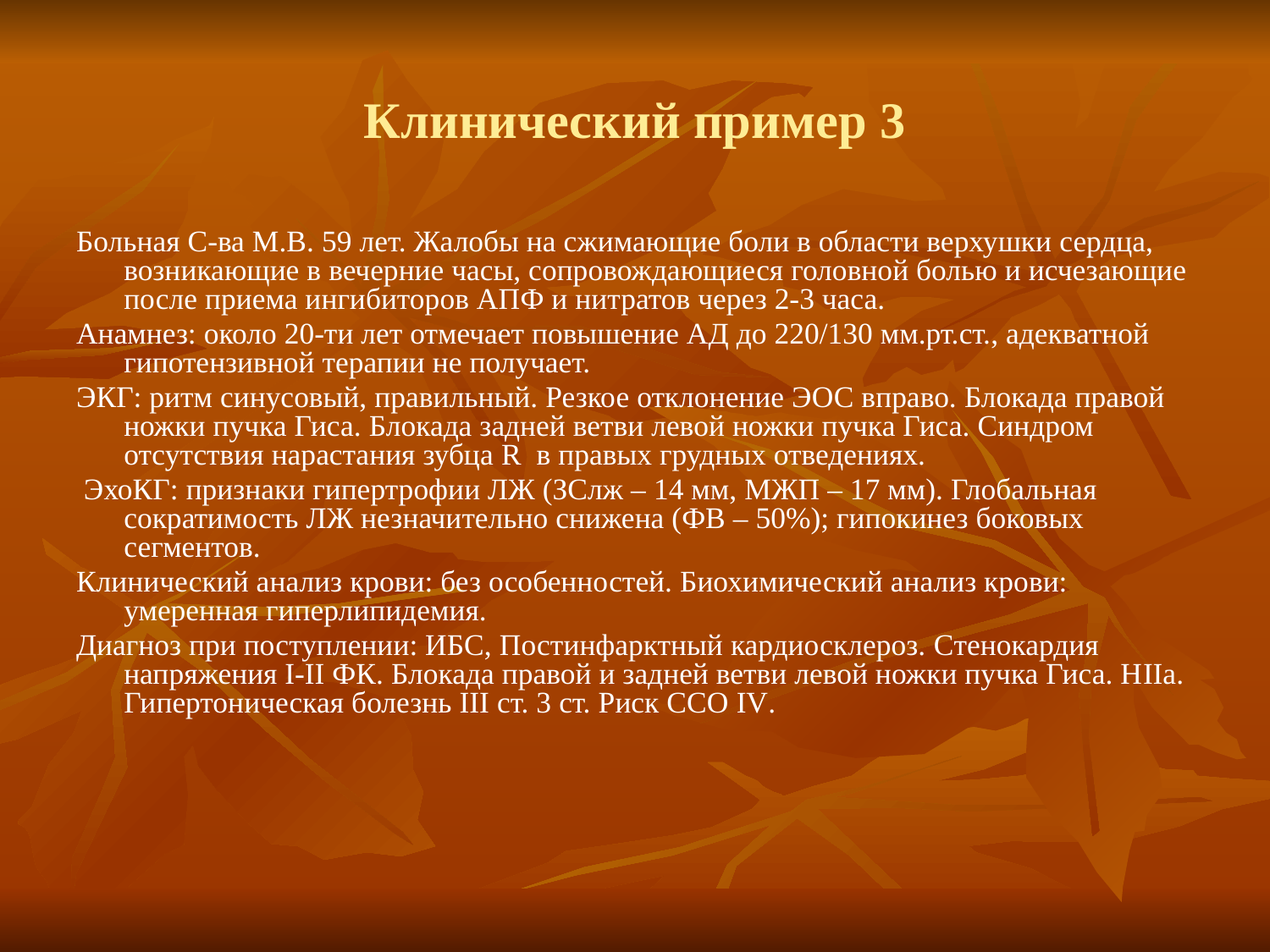

Клинический пример 3
Больная С-ва М.В. 59 лет. Жалобы на сжимающие боли в области верхушки сердца, возникающие в вечерние часы, сопровождающиеся головной болью и исчезающие после приема ингибиторов АПФ и нитратов через 2-3 часа.
Анамнез: около 20-ти лет отмечает повышение АД до 220/130 мм.рт.ст., адекватной гипотензивной терапии не получает.
ЭКГ: ритм синусовый, правильный. Резкое отклонение ЭОС вправо. Блокада правой ножки пучка Гиса. Блокада задней ветви левой ножки пучка Гиса. Синдром отсутствия нарастания зубца R  в правых грудных отведениях.
 ЭхоКГ: признаки гипертрофии ЛЖ (ЗСлж – 14 мм, МЖП – 17 мм). Глобальная сократимость ЛЖ незначительно снижена (ФВ – 50%); гипокинез боковых сегментов.
Клинический анализ крови: без особенностей. Биохимический анализ крови: умеренная гиперлипидемия.
Диагноз при поступлении: ИБС, Постинфарктный кардиосклероз. Cтенокардия напряжения I-II ФК. Блокада правой и задней ветви левой ножки пучка Гиса. НIIa. Гипертоническая болезнь III ст. 3 ст. Риск ССО IV.